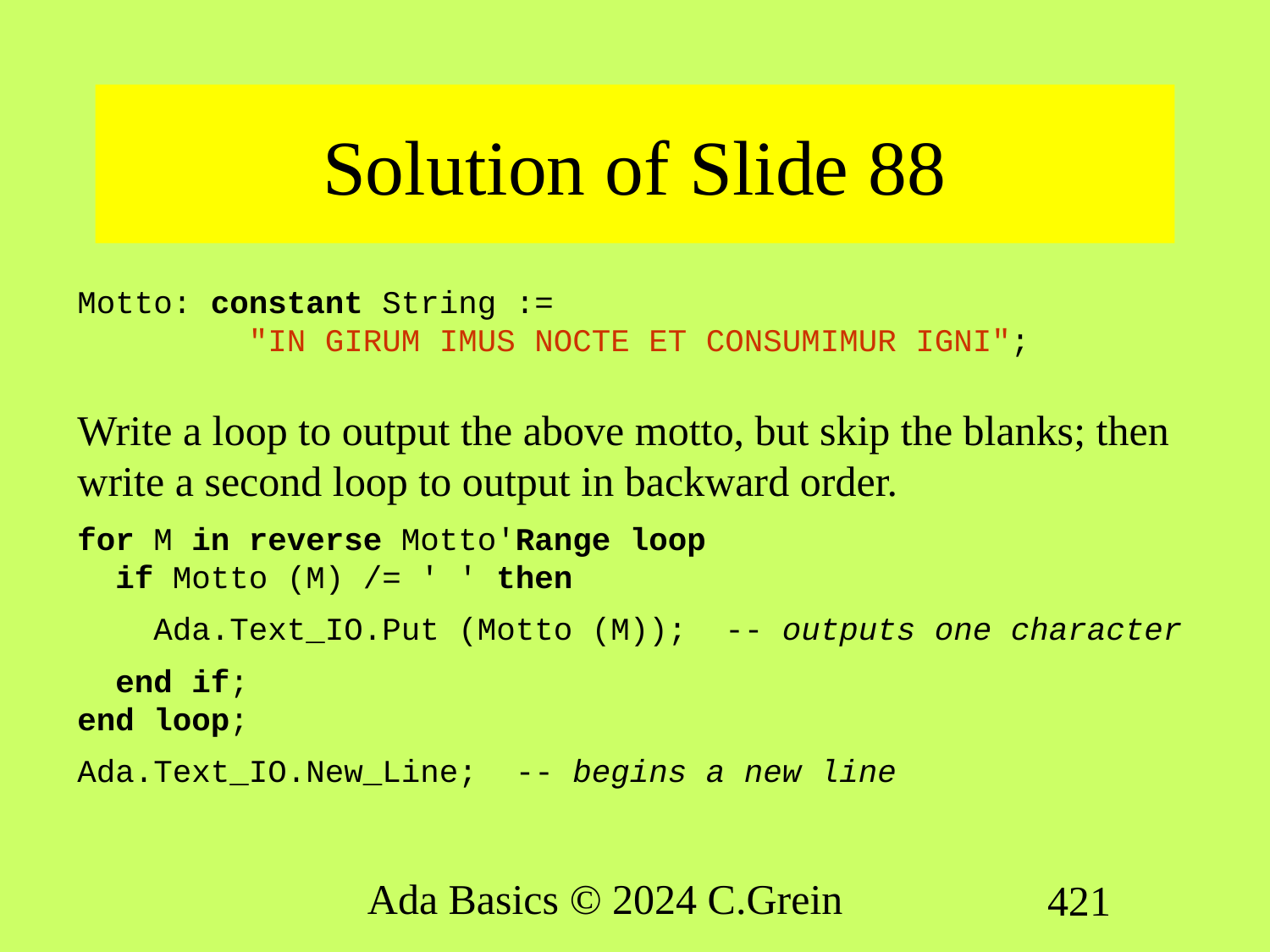

# Solution of Slide 88
Motto: constant String :=
         "IN GIRUM IMUS NOCTE ET CONSUMIMUR IGNI";

Write a loop to output the above motto, but skip the blanks; then write a second loop to output in backward order.
for M in reverse Motto'Range loop
  if Motto (M) /= ' ' then
    Ada.Text_IO.Put (Motto (M));  -- outputs one character
  end if;
end loop;
Ada.Text_IO.New_Line;  -- begins a new line
Ada Basics © 2024 C.Grein
421